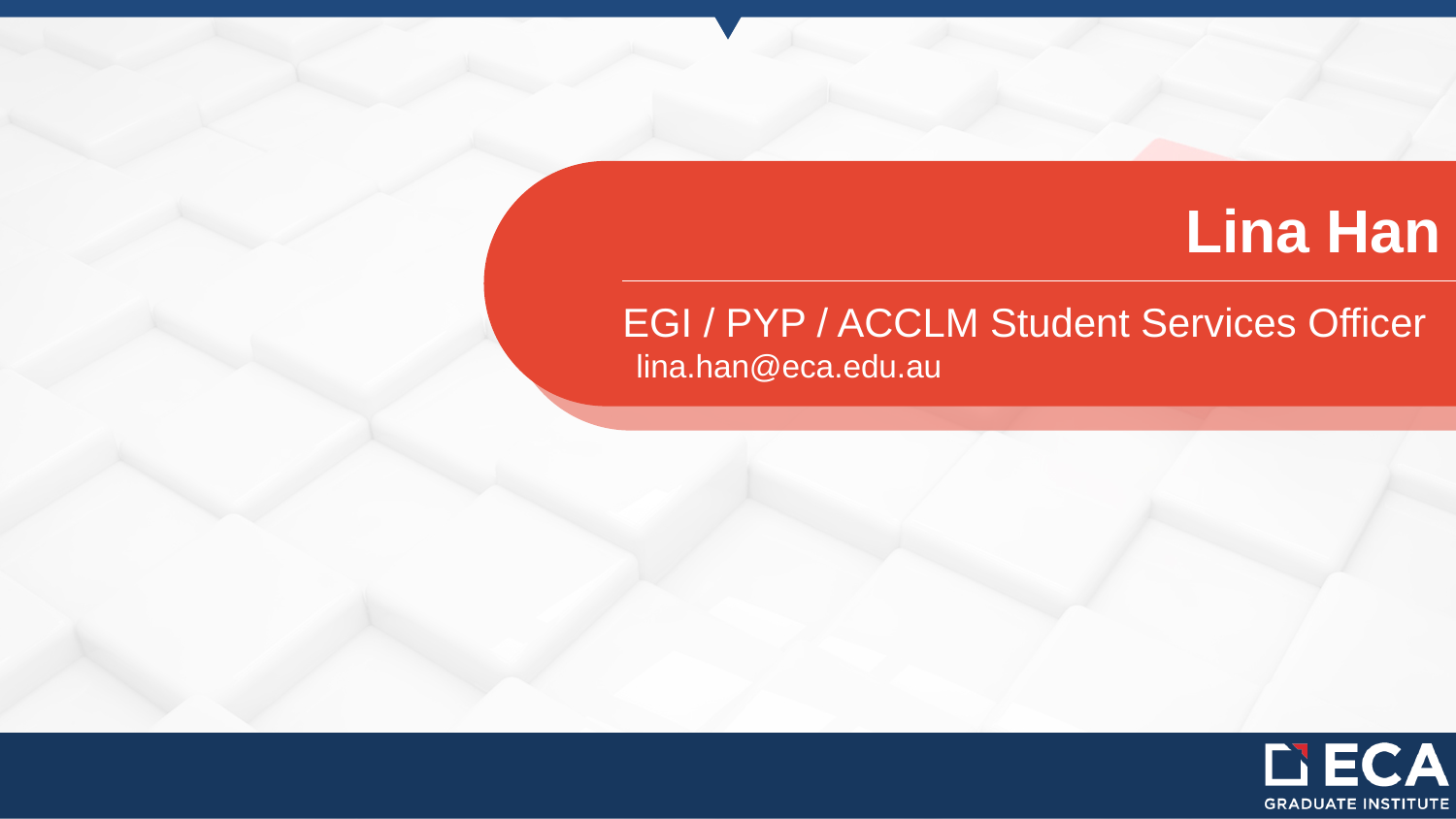

Lina Han
EGI / PYP / ACCLM Student Services Officer
lina.han@eca.edu.au